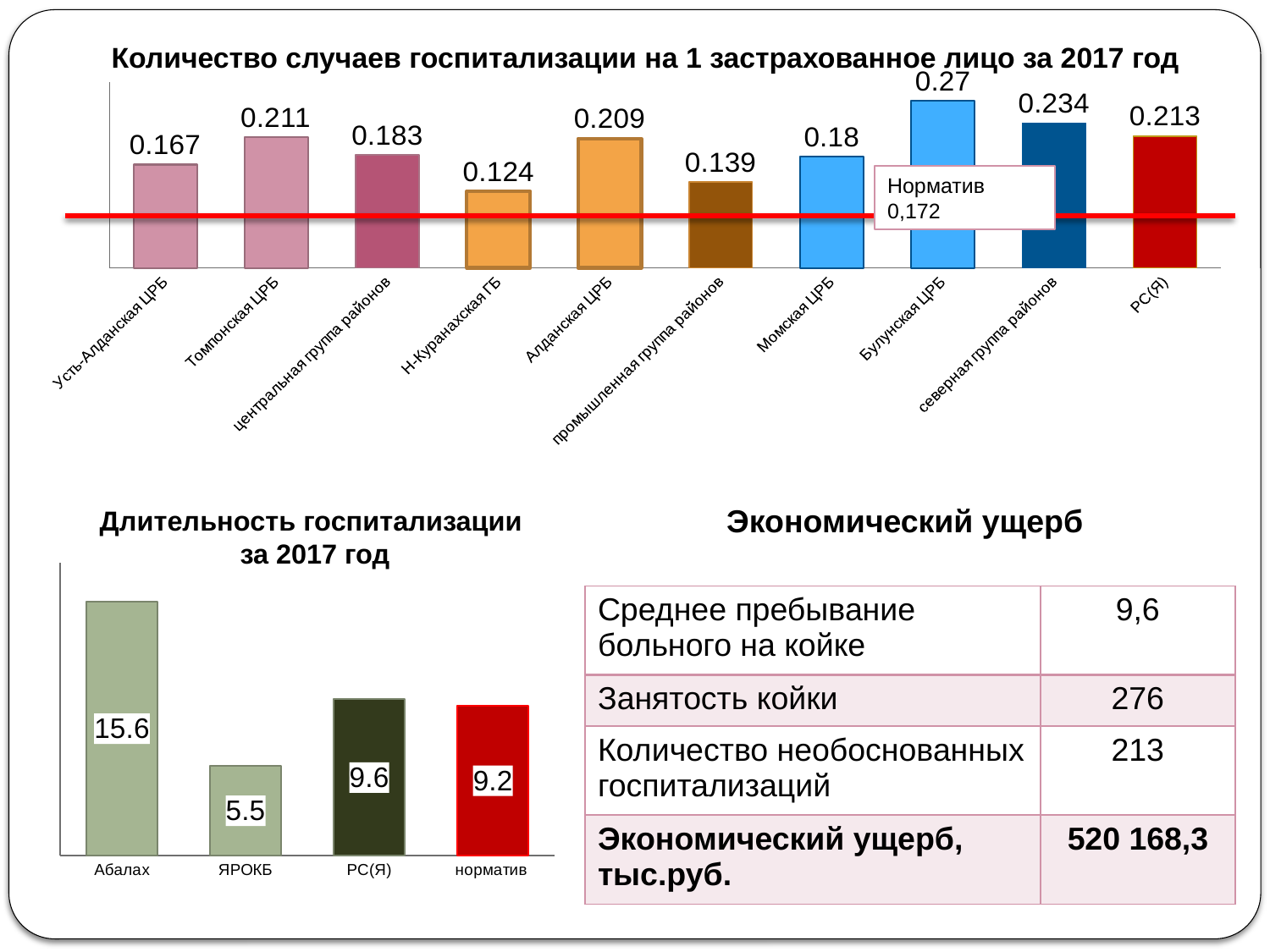

# Количество случаев госпитализации на 1 застрахованное лицо за 2017 год

### Chart

| Category | кв.м. |
|---|---|
| Усть-Алданская ЦРБ | 0.167 |
| Томпонская ЦРБ | 0.21100000000000016 |
| центральная группа районов | 0.18300000000000016 |
| Н-Куранахская ГБ | 0.12400000000000008 |
| Алданская ЦРБ | 0.20900000000000016 |
| промышленная группа районов | 0.139 |
| Момская ЦРБ | 0.18000000000000016 |
| Булунская ЦРБ | 0.27 |
| северная группа районов | 0.234 |
| РС(Я) | 0.21300000000000016 |
Норматив 0,172
Экономический ущерб
Длительность госпитализации
за 2017 год

### Chart

| Category | Столбец1 |
|---|---|
| Абалах | 15.6 |
| ЯРОКБ | 5.5 |
| РС(Я) | 9.6 |
| норматив  | 9.200000000000001 |
| Среднее пребывание больного на койке | 9,6 |
| --- | --- |
| Занятость койки | 276 |
| Количество необоснованных госпитализаций | 213 |
| Экономический ущерб, тыс.руб. | 520 168,3 |